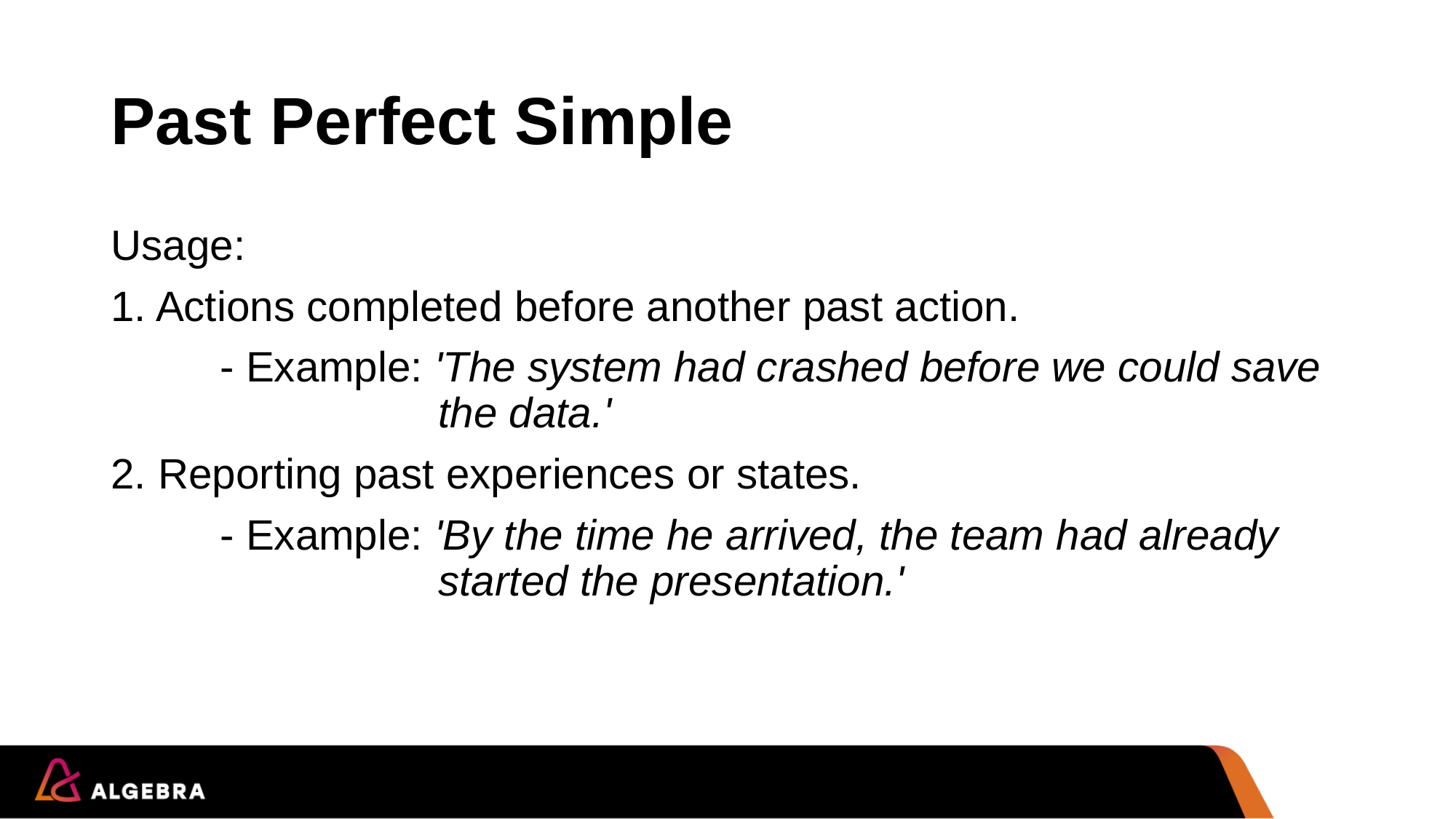

# Past Perfect Simple
Usage:
1. Actions completed before another past action.
	- Example: 'The system had crashed before we could save 			the data.'
2. Reporting past experiences or states.
	- Example: 'By the time he arrived, the team had already 				started the presentation.'